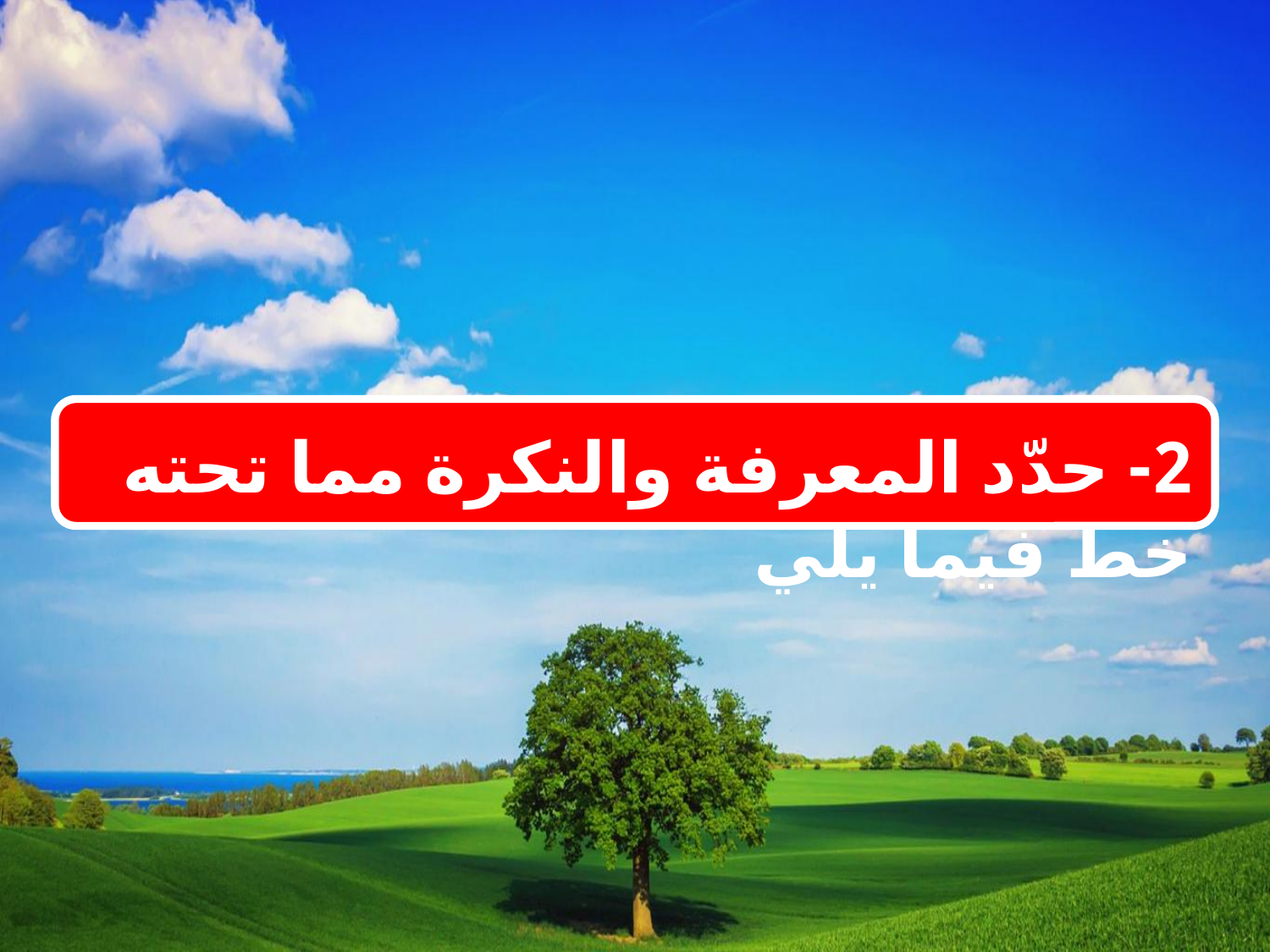

2- حدّد المعرفة والنكرة مما تحته خط فيما يلي